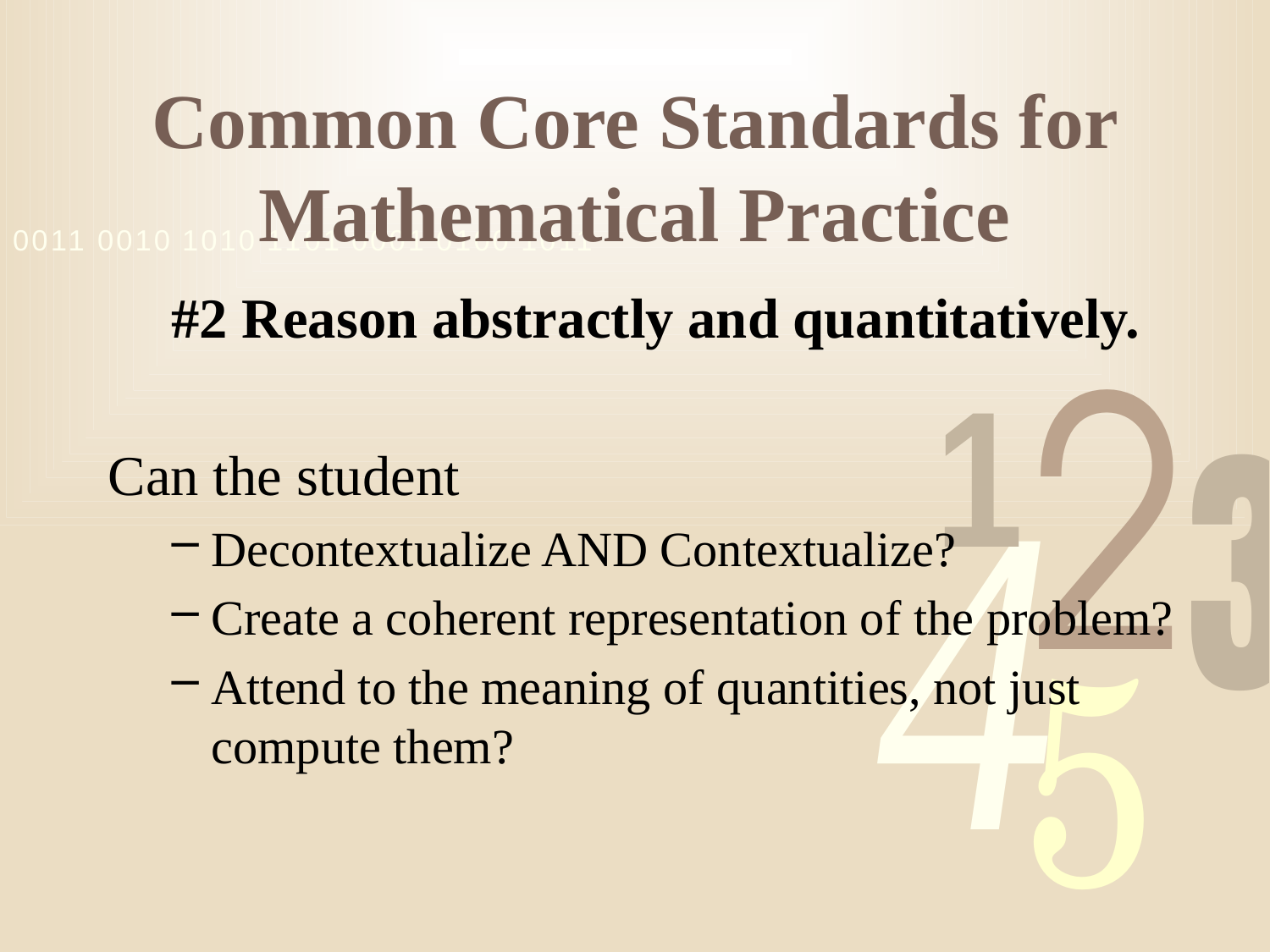

# Common Core Standards for Mathematical Practice
#2 Reason abstractly and quantitatively.

Can the student
Decontextualize AND Contextualize?
Create a coherent representation of the problem?
Attend to the meaning of quantities, not just compute them?